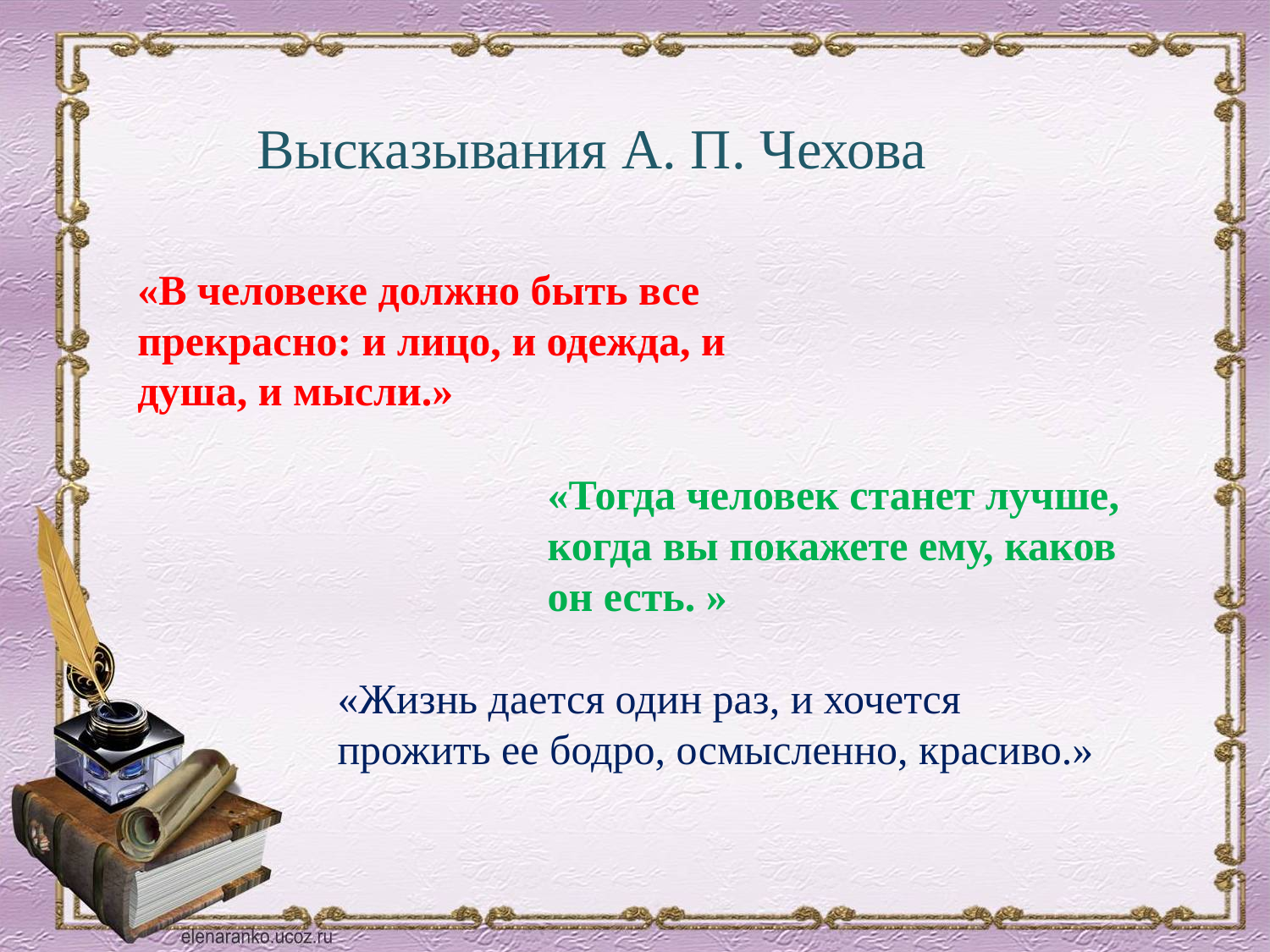

Высказывания А. П. Чехова
«В человеке должно быть все прекрасно: и лицо, и одежда, и душа, и мысли.»

«Тогда человек станет лучше, когда вы покажете ему, каков он есть. »
«Жизнь дается один раз, и хочется прожить ее бодро, осмысленно, красиво.»